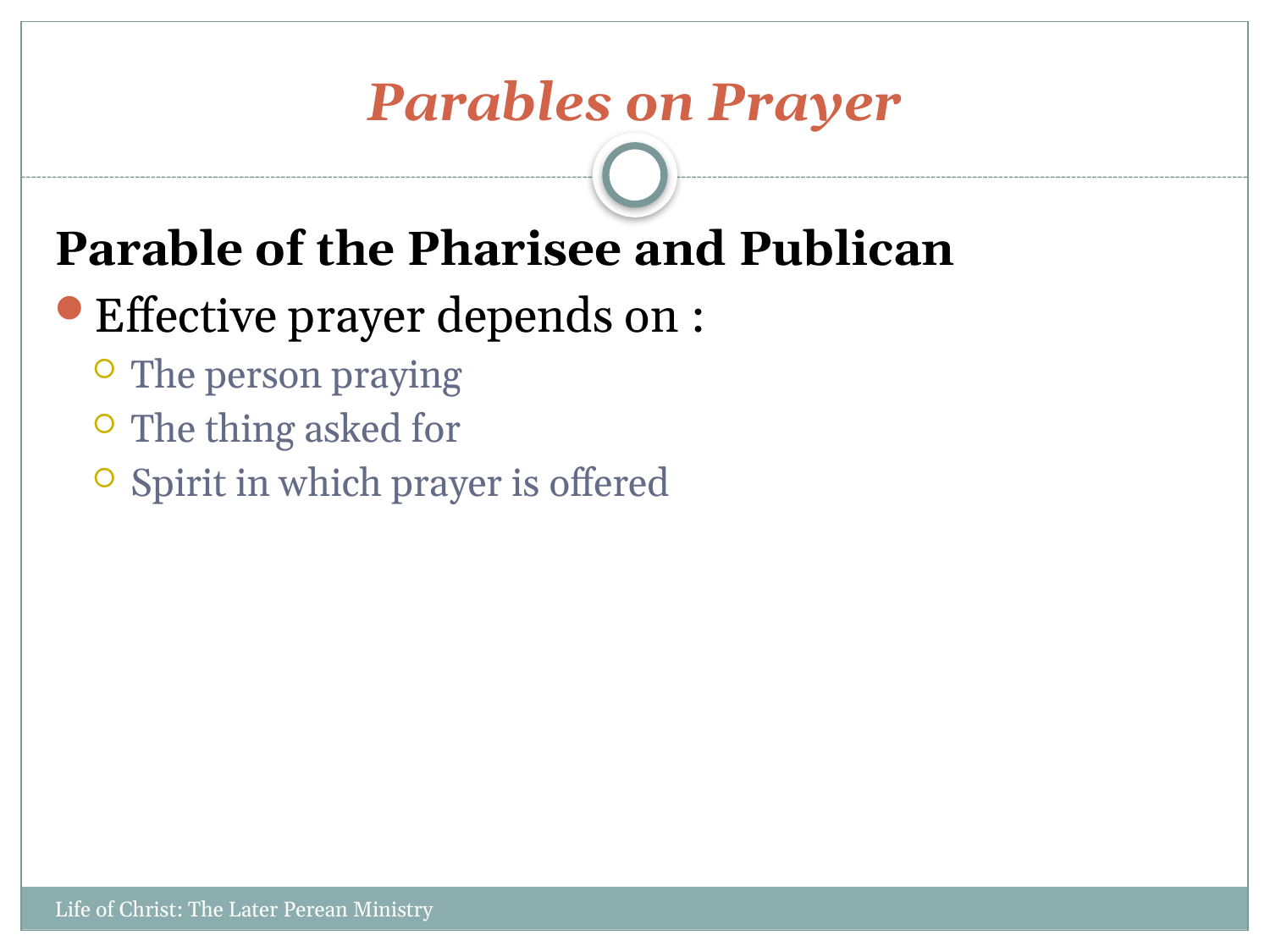

# Parables on Prayer
Parable of the Pharisee and Publican
Effective prayer depends on :
The person praying
The thing asked for
Spirit in which prayer is offered

Life of Christ: The Later Perean Ministry